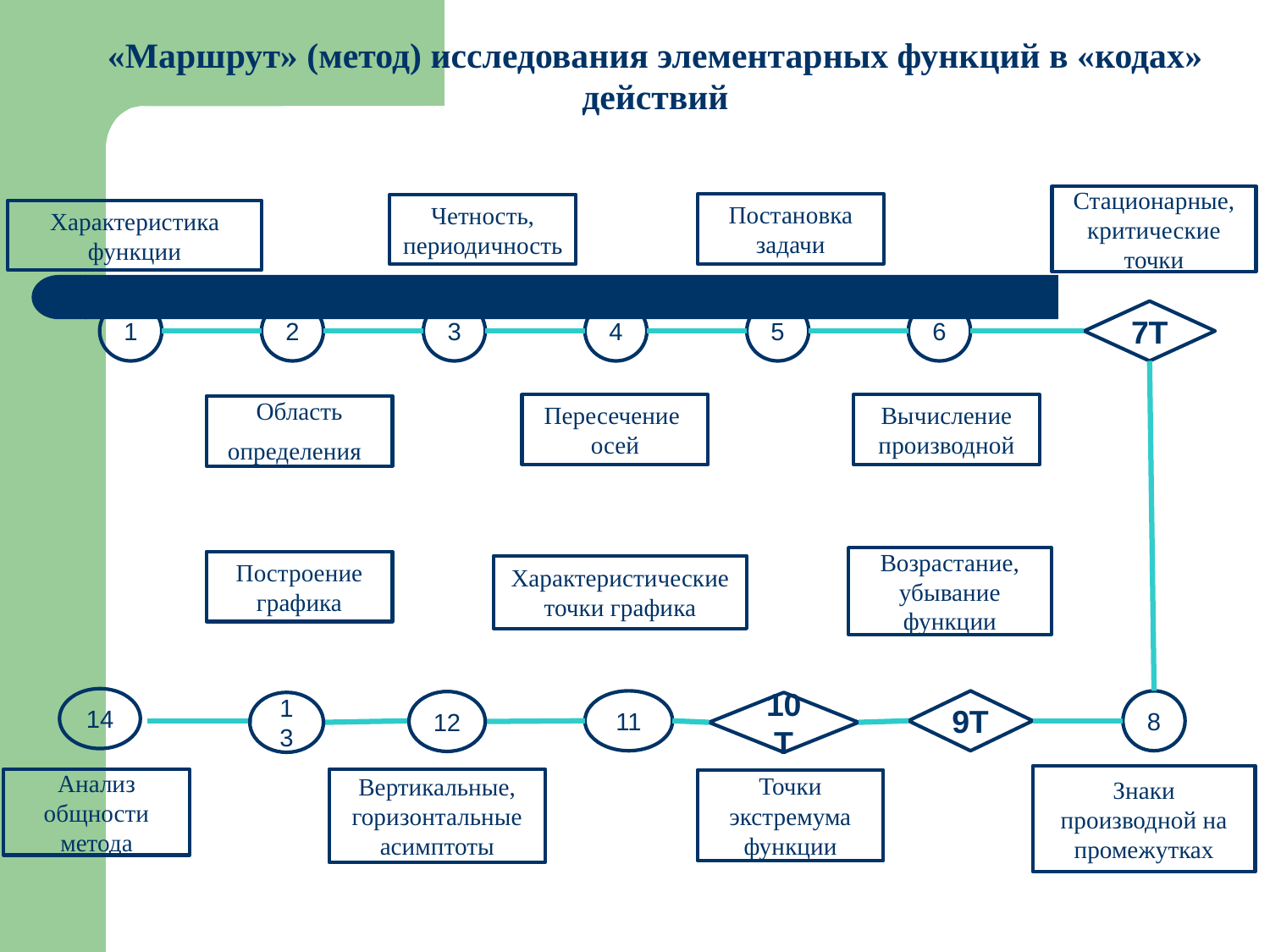

«Маршрут» (метод) исследования элементарных функций в «кодах» действий
Стационарные, критические точки
Постановка задачи
Четность, периодичность
Характеристика функции
1
2
3
4
5
6
7Т
Пересечение  осей
Вычисление производной
Область определения
Возрастание, убывание функции
Построение графика
Характеристические точки графика
14
11
9Т
8
12
13
10Т
Знаки производной на промежутках
Анализ общности метода
Вертикальные, горизонтальные асимптоты
Точки экстремума функции